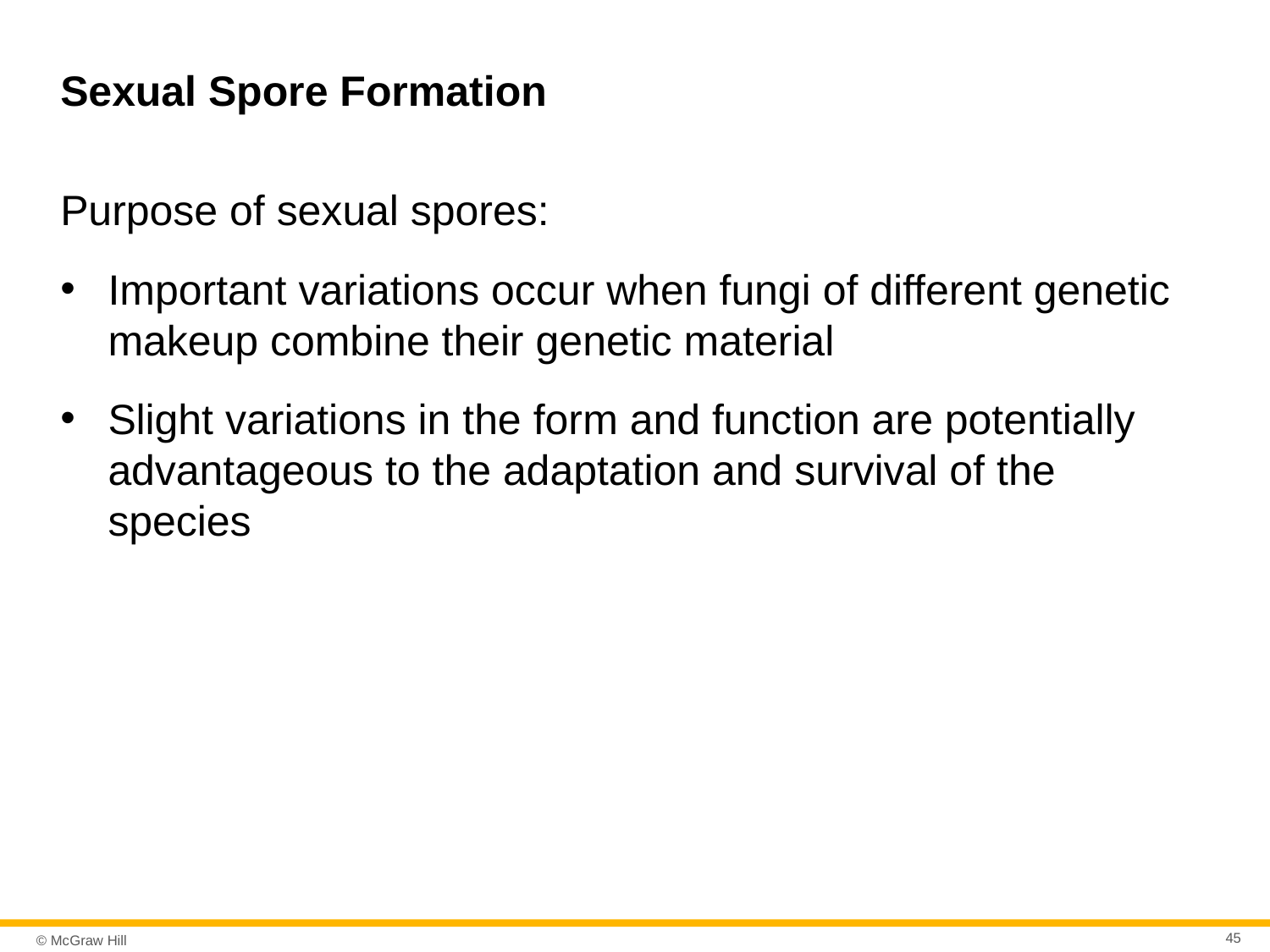

# Sexual Spore Formation
Purpose of sexual spores:
Important variations occur when fungi of different genetic makeup combine their genetic material
Slight variations in the form and function are potentially advantageous to the adaptation and survival of the species